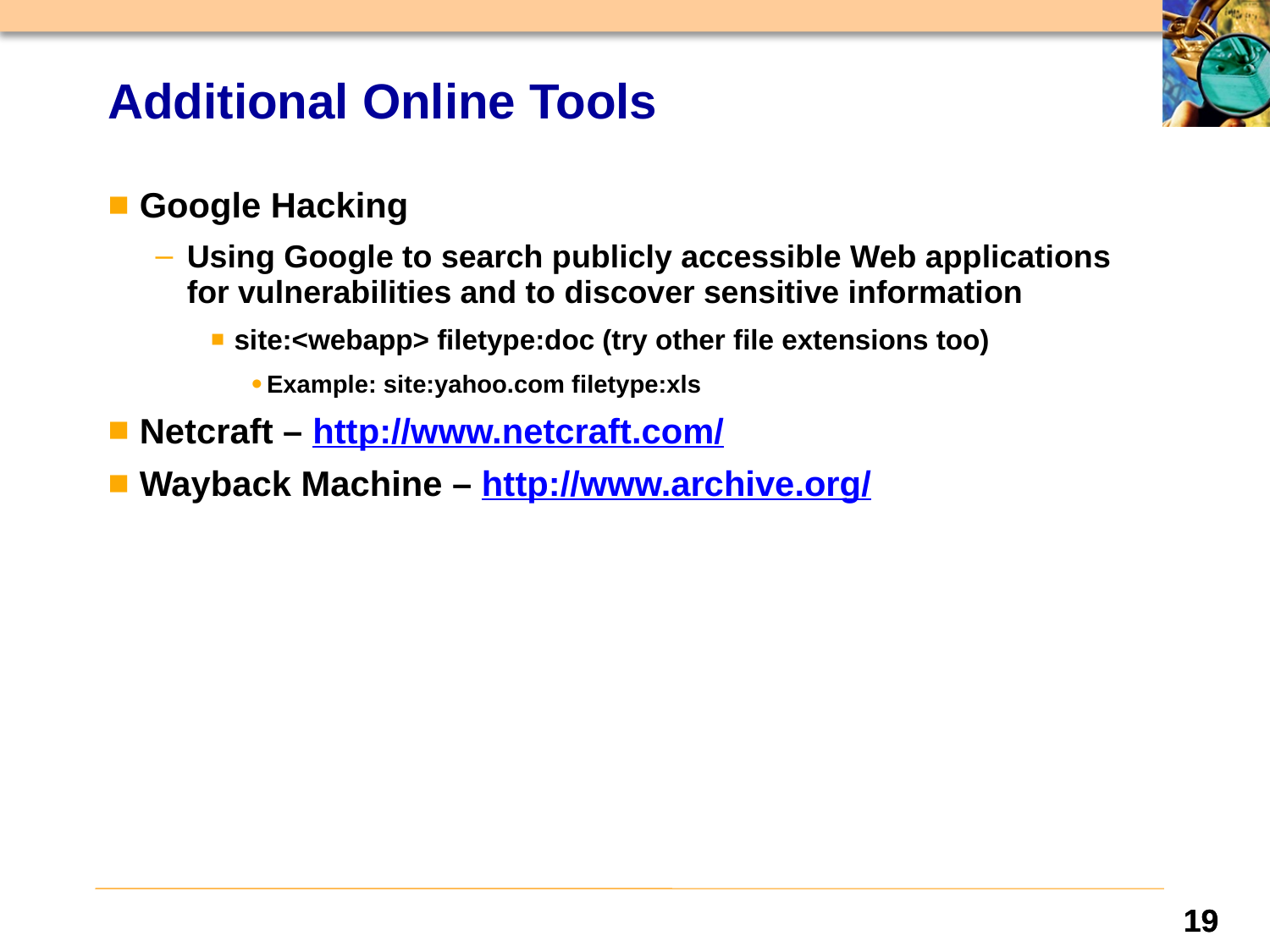

# Additional Online Tools
Google Hacking
Using Google to search publicly accessible Web applications for vulnerabilities and to discover sensitive information
site:<webapp> filetype:doc (try other file extensions too)
Example: site:yahoo.com filetype:xls
Netcraft – http://www.netcraft.com/
Wayback Machine – http://www.archive.org/

19